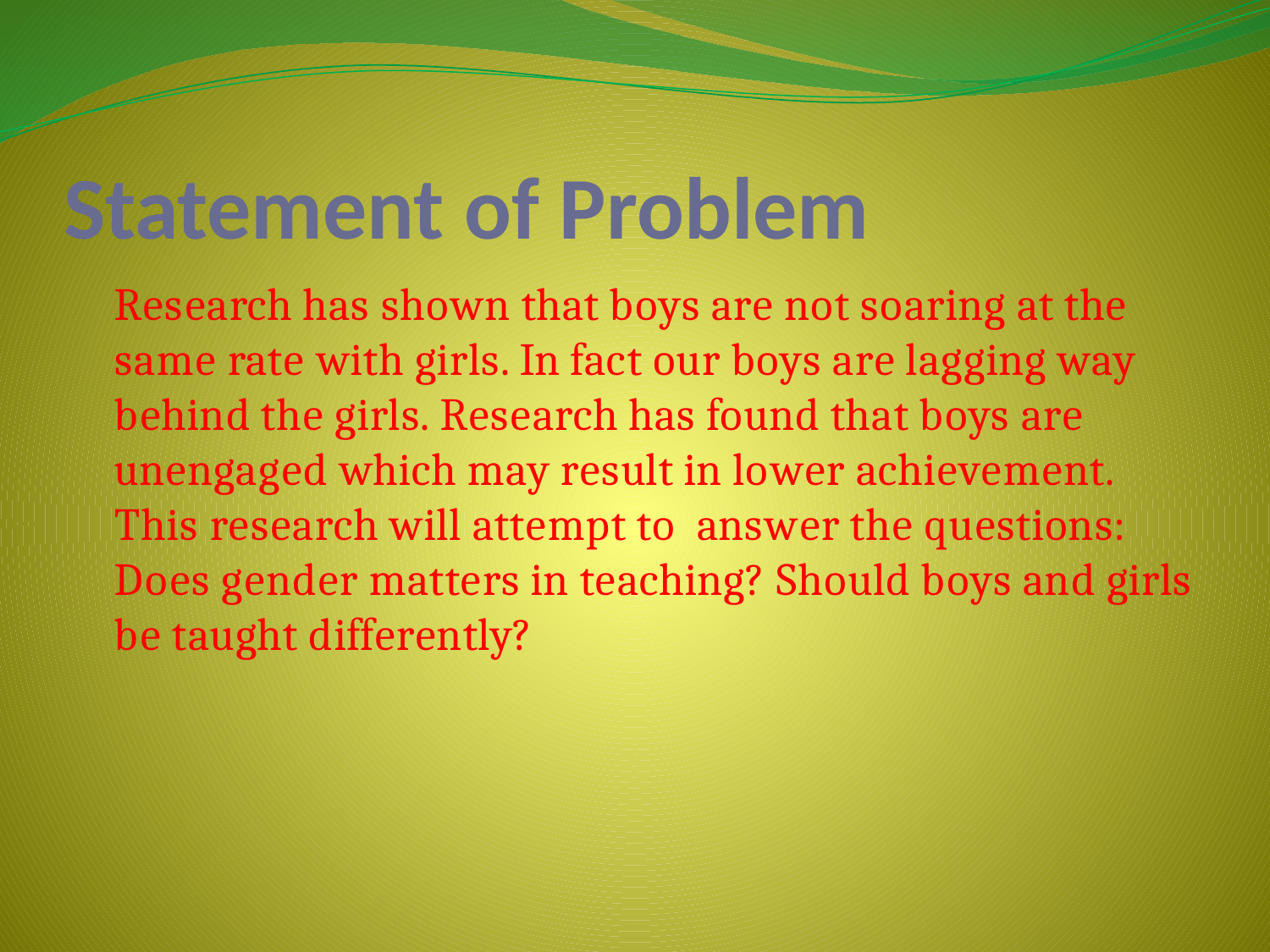

# Statement of Problem
	Research has shown that boys are not soaring at the same rate with girls. In fact our boys are lagging way behind the girls. Research has found that boys are unengaged which may result in lower achievement. This research will attempt to  answer the questions: Does gender matters in teaching? Should boys and girls be taught differently?